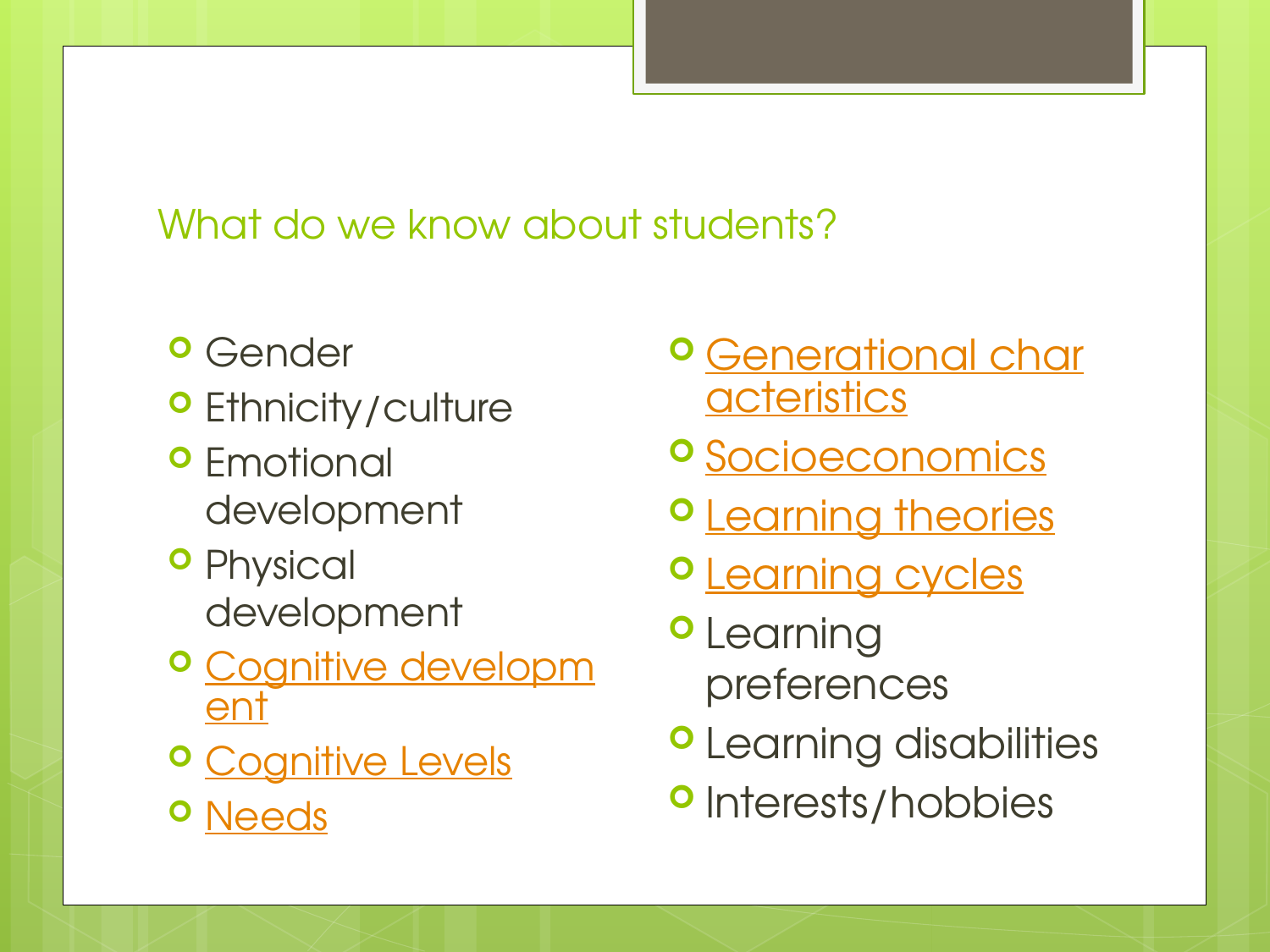

# What do we know about students?
Generational characteristics
Socioeconomics
Learning theories
Learning cycles
Learning preferences
Learning disabilities
Interests/hobbies

Gender
Ethnicity/culture
Emotional development
Physical development
Cognitive development
Cognitive Levels
Needs